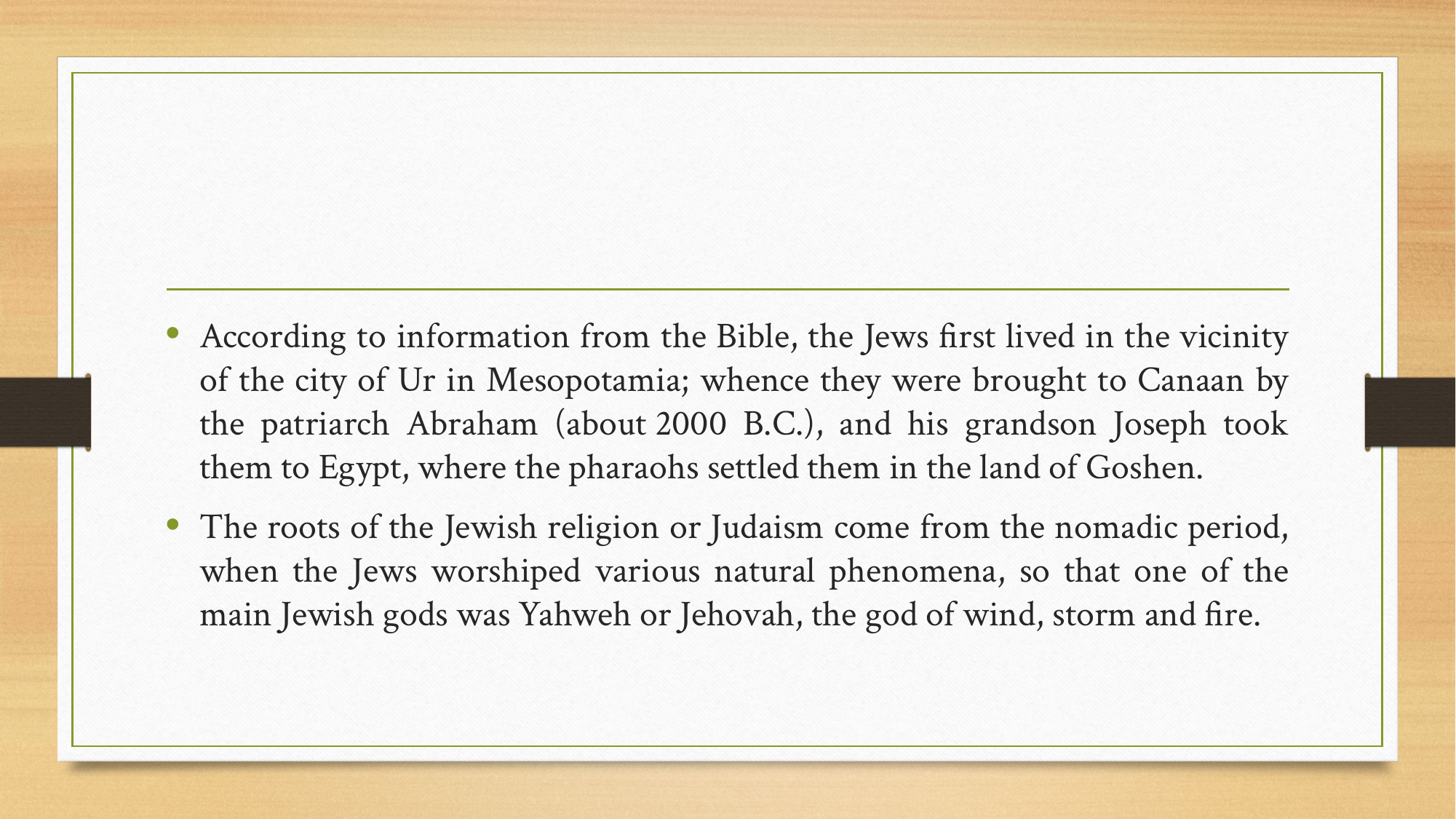

According to information from the Bible, the Jews first lived in the vicinity of the city of Ur in Mesopotamia; whence they were brought to Canaan by the patriarch Abraham (about 2000 B.C.), and his grandson Joseph took them to Egypt, where the pharaohs settled them in the land of Goshen.
The roots of the Jewish religion or Judaism come from the nomadic period, when the Jews worshiped various natural phenomena, so that one of the main Jewish gods was Yahweh or Jehovah, the god of wind, storm and fire.